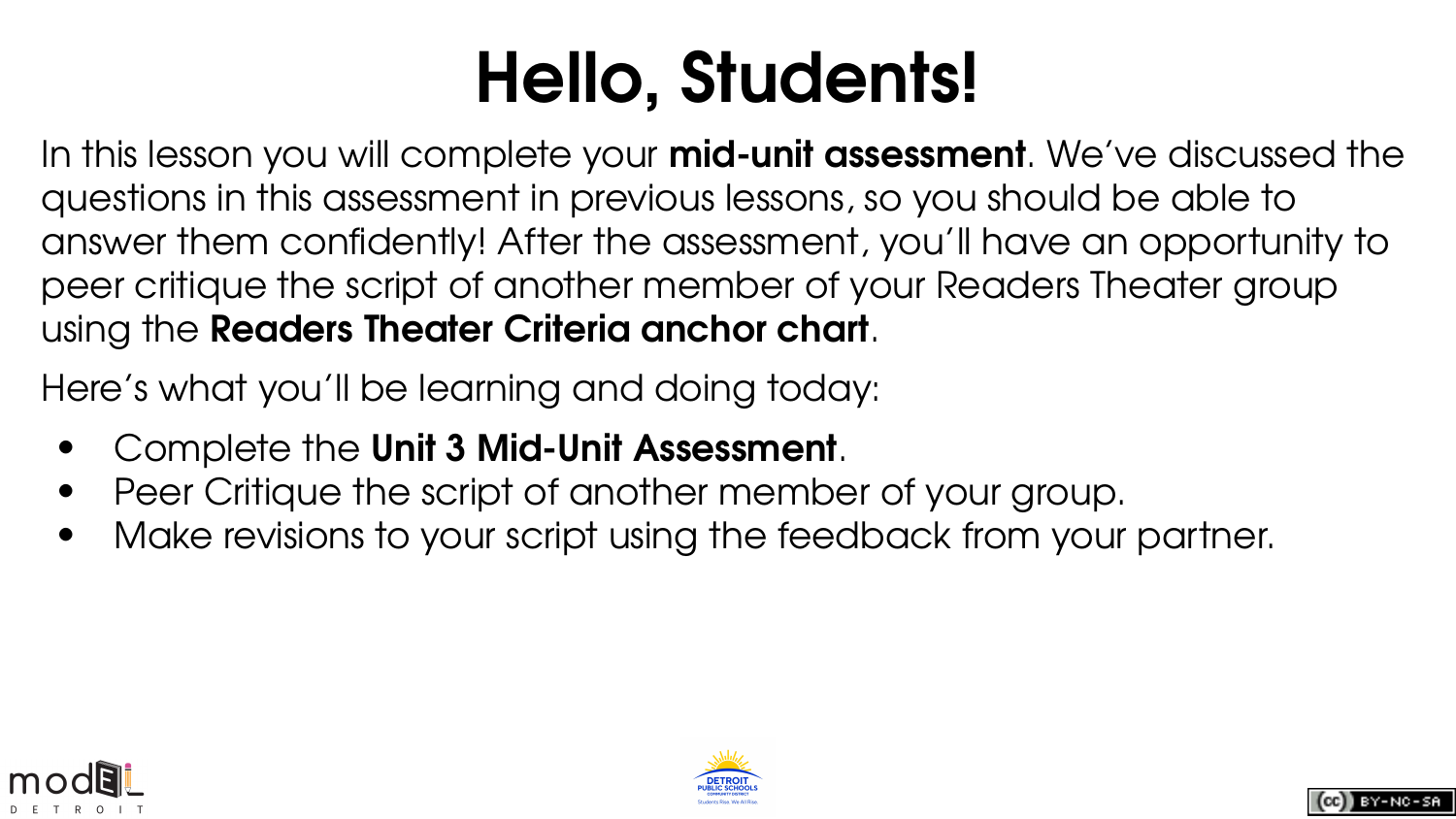

# Hello, Students!
In this lesson you will complete your mid-unit assessment. We’ve discussed the questions in this assessment in previous lessons, so you should be able to answer them confidently! After the assessment, you’ll have an opportunity to peer critique the script of another member of your Readers Theater group using the Readers Theater Criteria anchor chart.
Here’s what you’ll be learning and doing today:
Complete the Unit 3 Mid-Unit Assessment.
Peer Critique the script of another member of your group.
Make revisions to your script using the feedback from your partner.